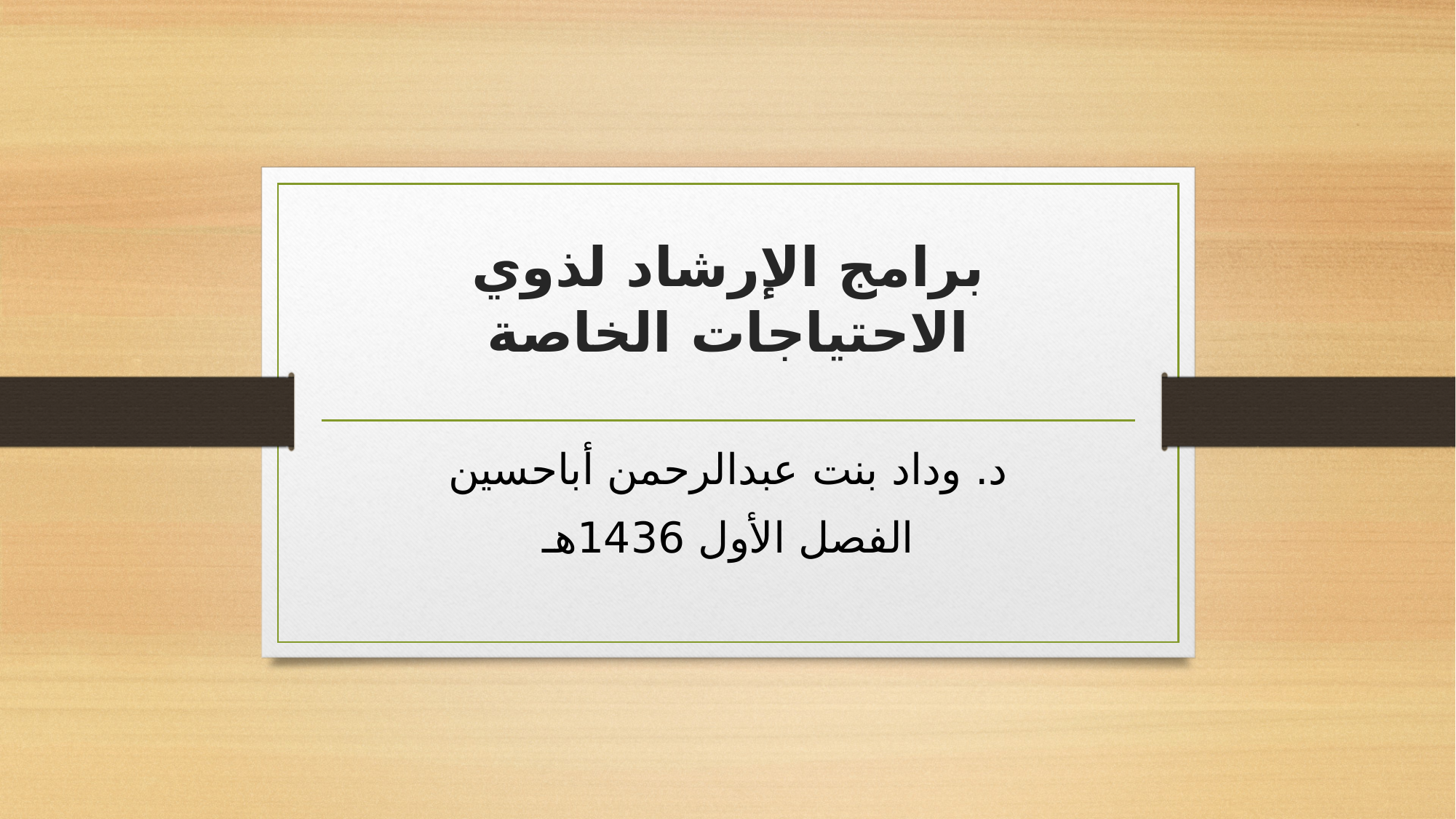

# برامج الإرشاد لذوي الاحتياجات الخاصة
د. وداد بنت عبدالرحمن أباحسين
الفصل الأول 1436هـ